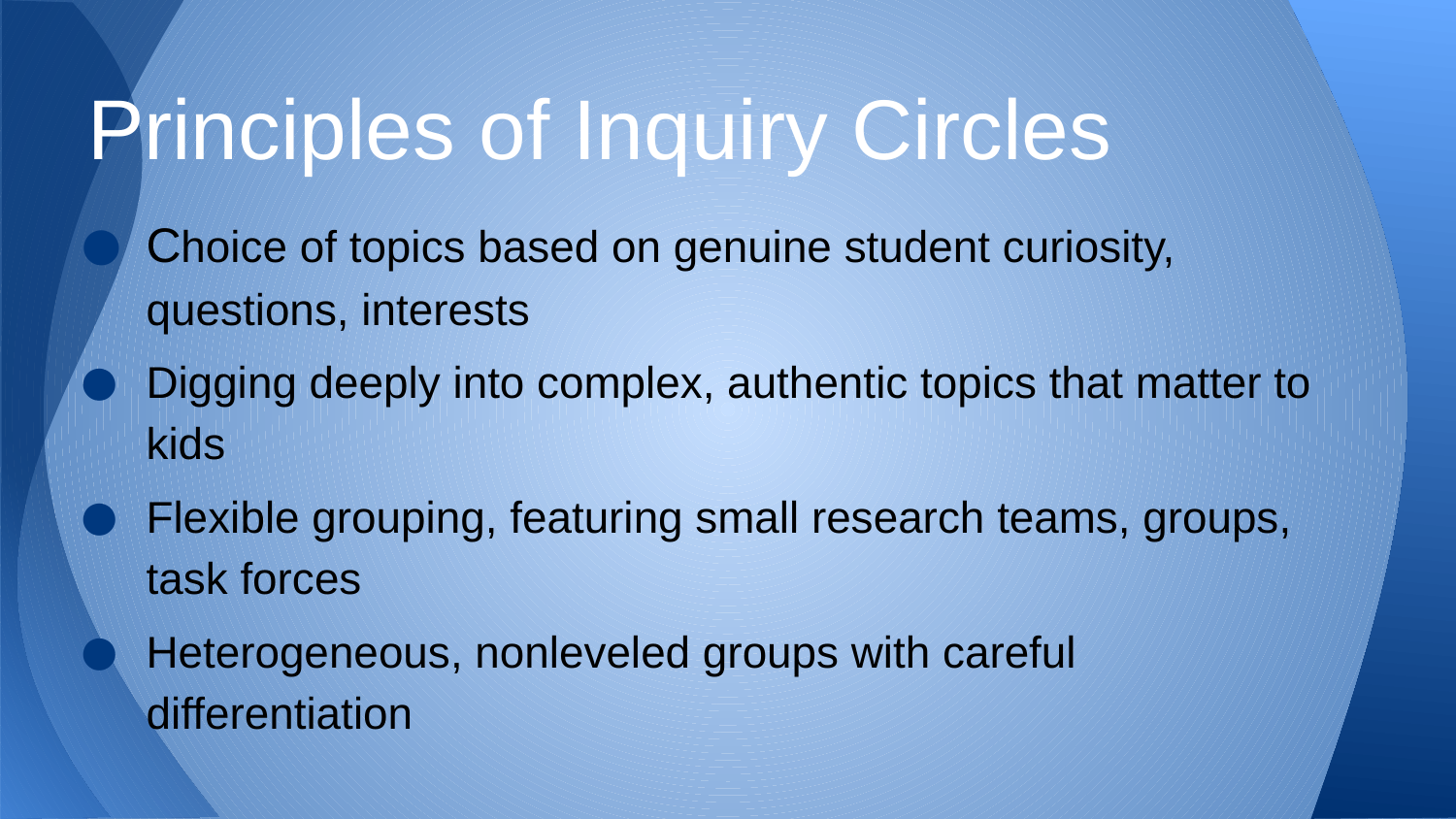

# Principles of Inquiry Circles
Choice of topics based on genuine student curiosity, questions, interests
Digging deeply into complex, authentic topics that matter to kids
Flexible grouping, featuring small research teams, groups, task forces
Heterogeneous, nonleveled groups with careful differentiation